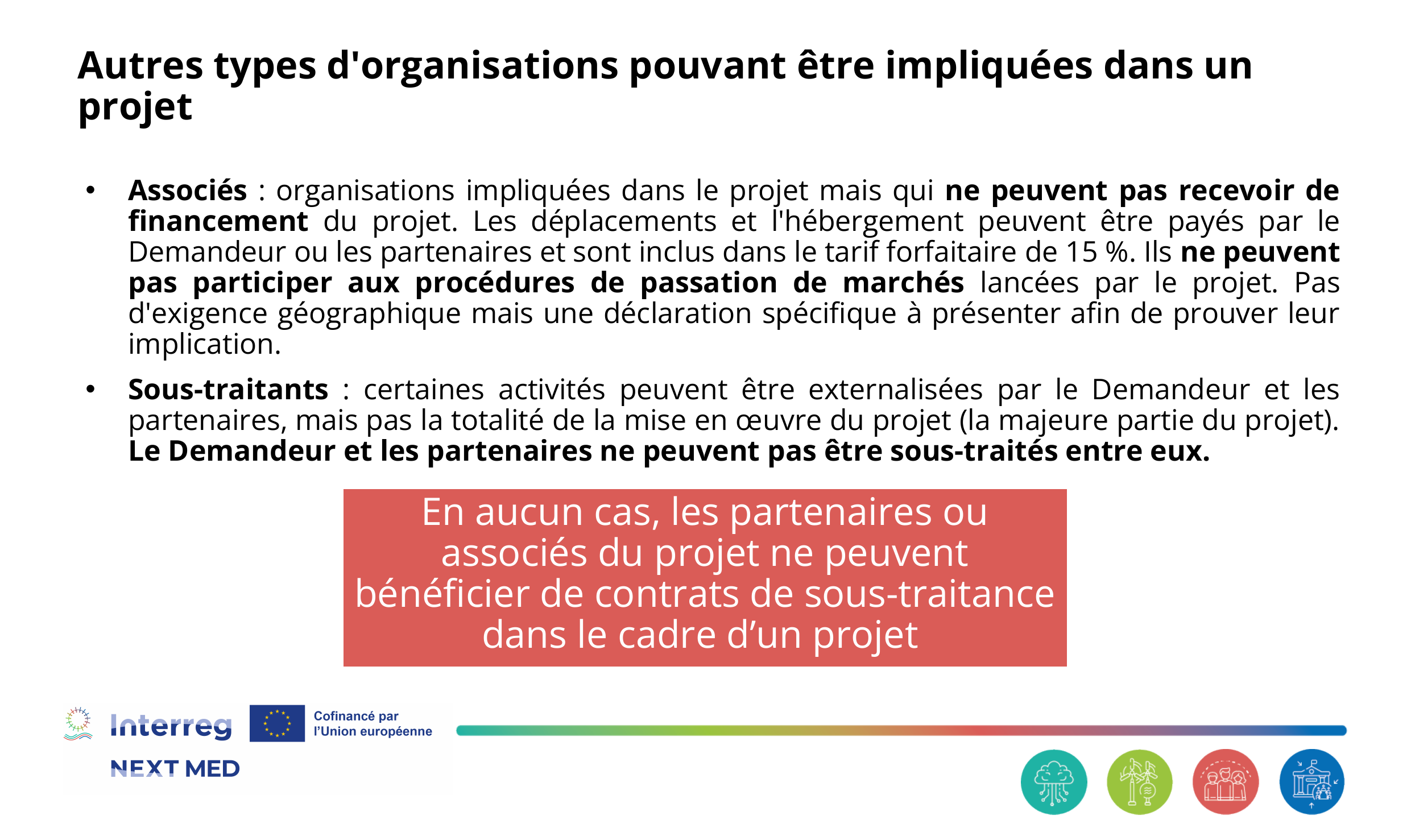

# Autres types d'organisations pouvant être impliquées dans un projet
Associés : organisations impliquées dans le projet mais qui ne peuvent pas recevoir de financement du projet. Les déplacements et l'hébergement peuvent être payés par le Demandeur ou les partenaires et sont inclus dans le tarif forfaitaire de 15 %. Ils ne peuvent pas participer aux procédures de passation de marchés lancées par le projet. Pas d'exigence géographique mais une déclaration spécifique à présenter afin de prouver leur implication.
Sous-traitants : certaines activités peuvent être externalisées par le Demandeur et les partenaires, mais pas la totalité de la mise en œuvre du projet (la majeure partie du projet). Le Demandeur et les partenaires ne peuvent pas être sous-traités entre eux.

En aucun cas, les partenaires ou associés du projet ne peuvent bénéficier de contrats de sous-traitance dans le cadre d’un projet